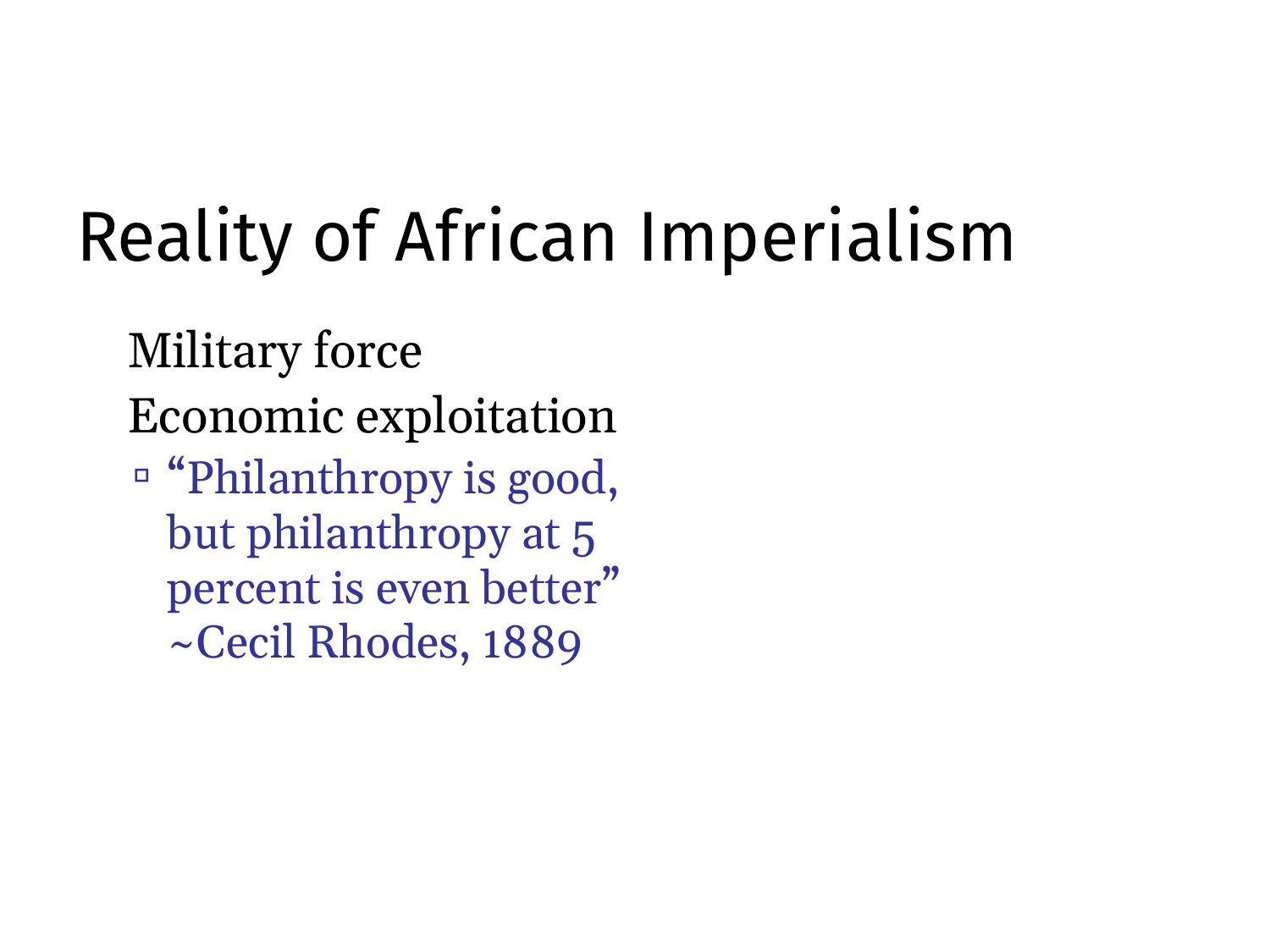

# Reality of African Imperialism
Military force
Economic exploitation
“Philanthropy is good, but philanthropy at 5 percent is even better” ~Cecil Rhodes, 1889